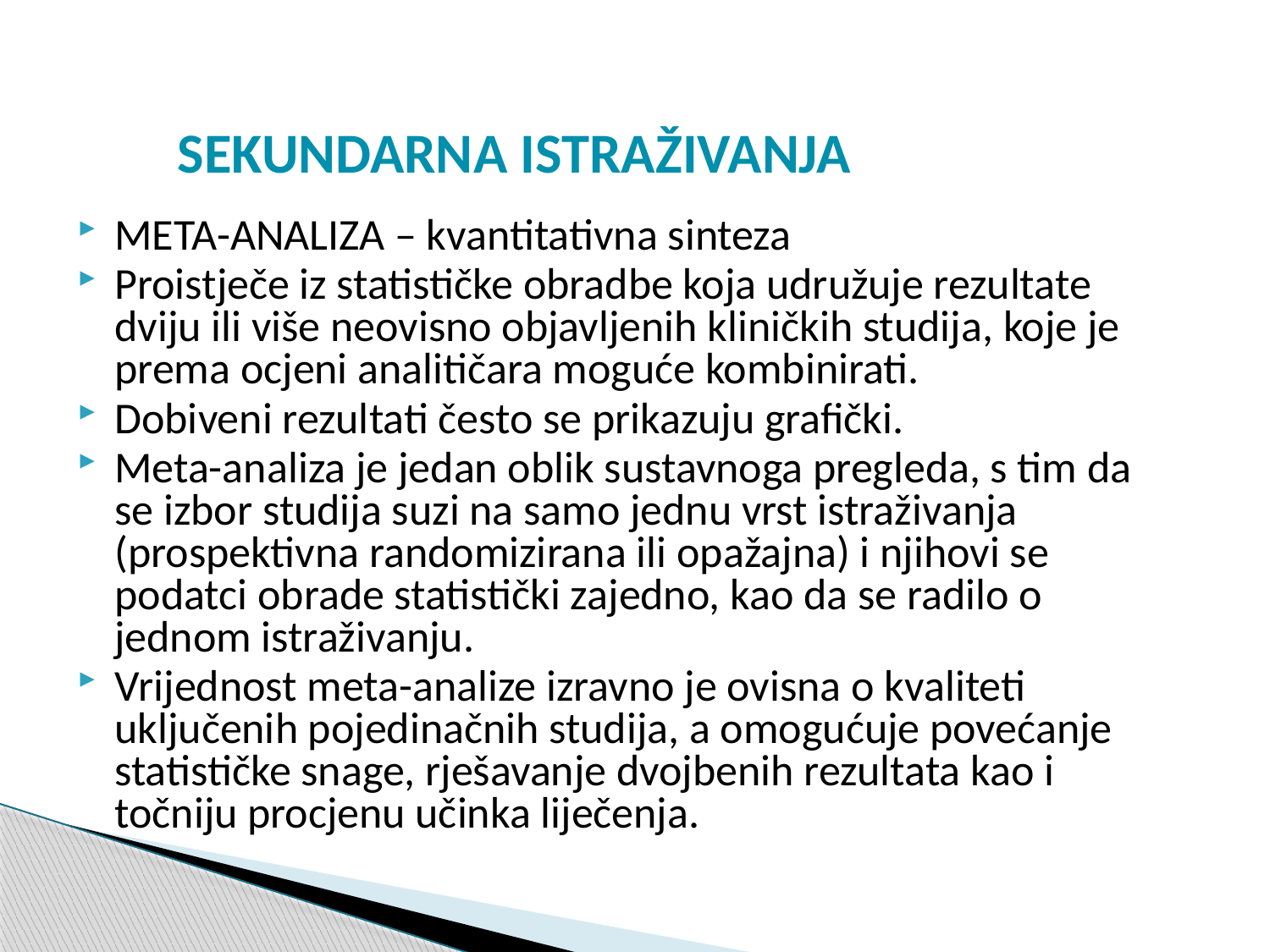

# SEKUNDARNA ISTRAŽIVANJA
META-ANALIZA – kvantitativna sinteza
Proistječe iz statističke obradbe koja udružuje rezultate dviju ili više neovisno objavljenih kliničkih studija, koje je prema ocjeni analitičara moguće kombinirati.
Dobiveni rezultati često se prikazuju grafički.
Meta-analiza je jedan oblik sustavnoga pregleda, s tim da se izbor studija suzi na samo jednu vrst istraživanja (prospektivna randomizirana ili opažajna) i njihovi se podatci obrade statistički zajedno, kao da se radilo o jednom istraživanju.
Vrijednost meta-analize izravno je ovisna o kvaliteti uključenih pojedinačnih studija, a omogućuje povećanje statističke snage, rješavanje dvojbenih rezultata kao i točniju procjenu učinka liječenja.